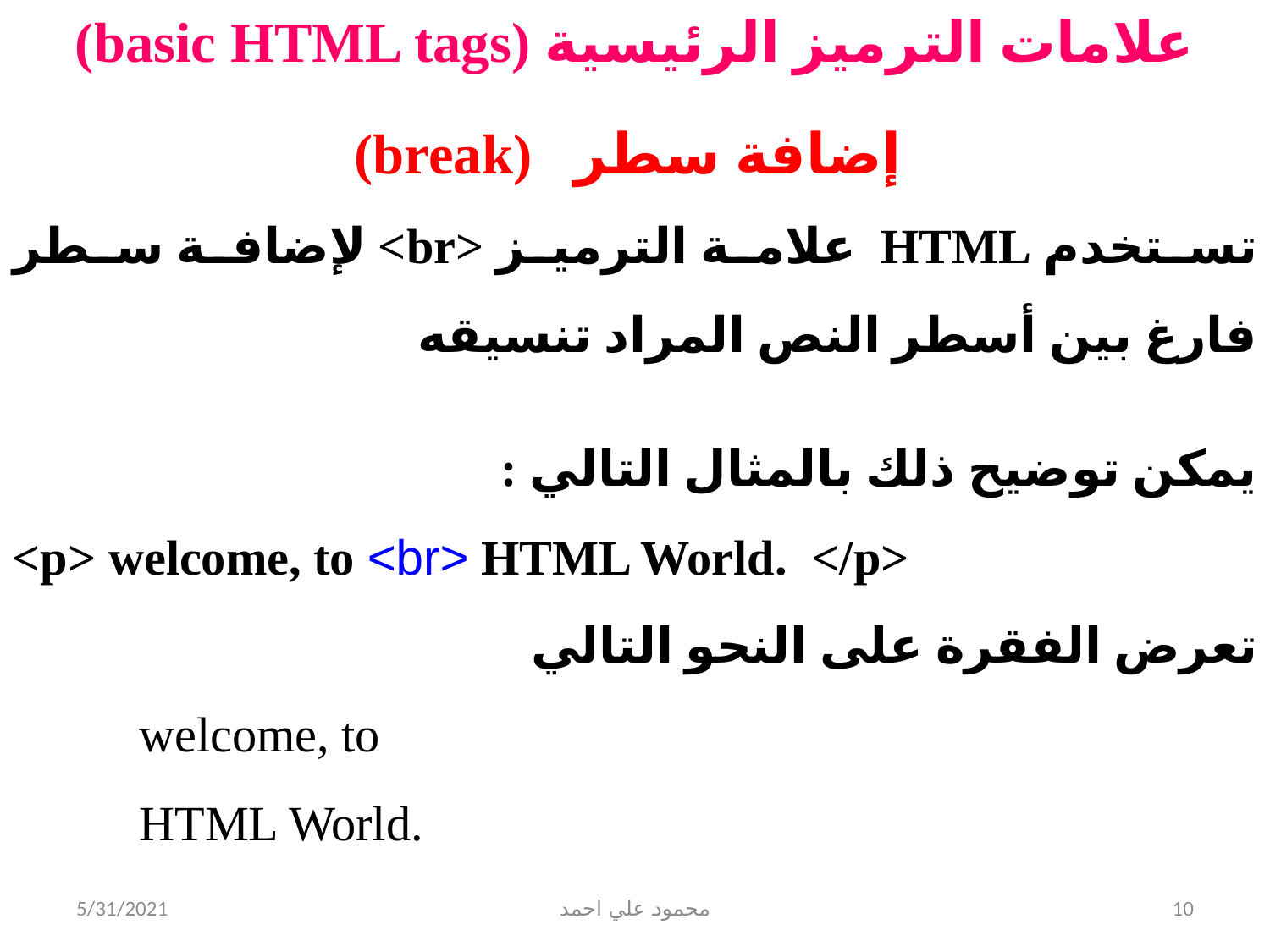

علامات الترميز الرئيسية (basic HTML tags)

 إضافة سطر   (break)
تستخدم HTML  علامة الترميز <br> لإضافة سطر فارغ بين أسطر النص المراد تنسيقه

يمكن توضيح ذلك بالمثال التالي :
<p> welcome, to <br> HTML World.  </p>
تعرض الفقرة على النحو التالي
	welcome, to
	HTML World.

5/31/2021
محمود علي احمد
10